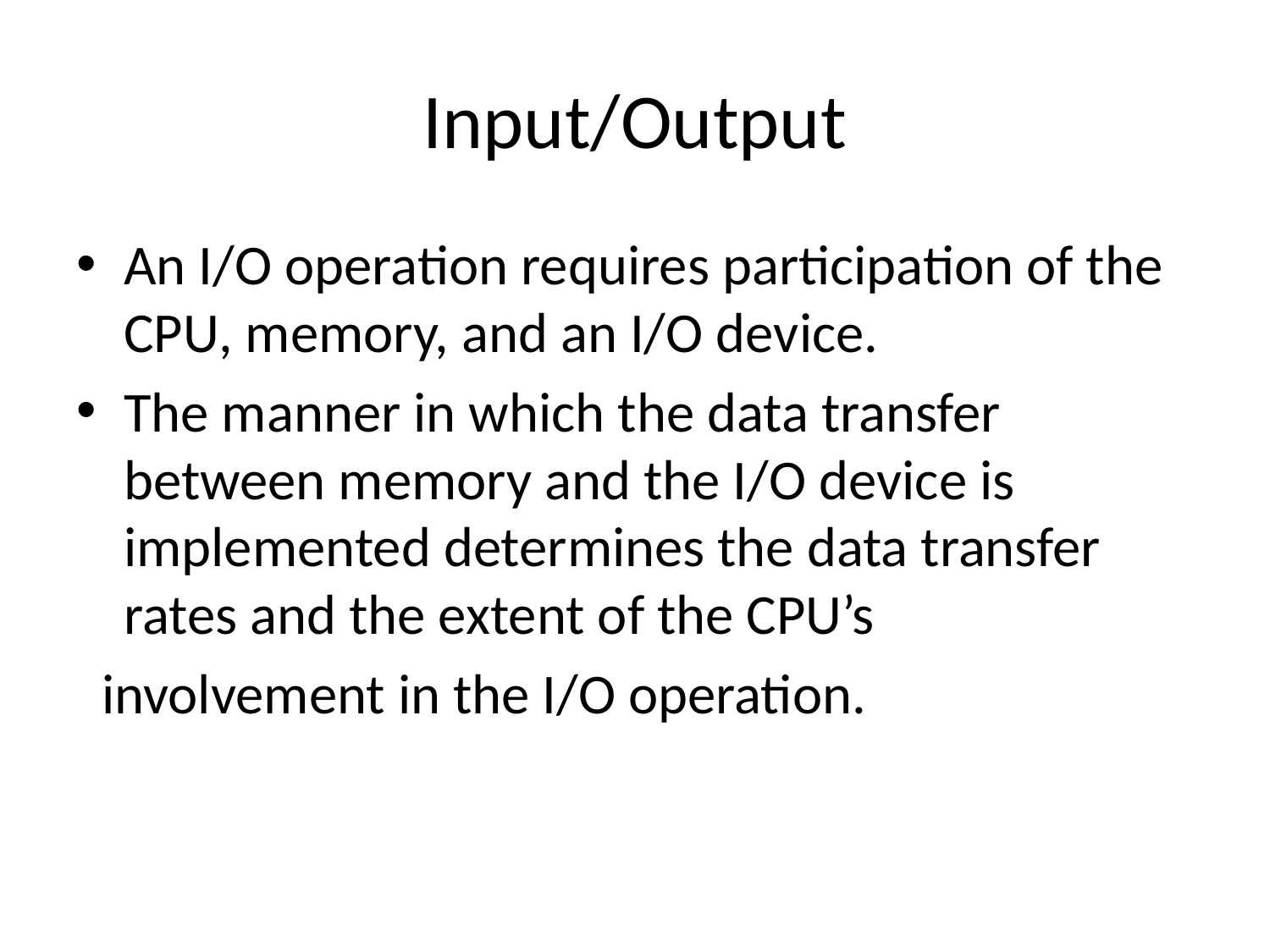

# Input/Output
An I/O operation requires participation of the CPU, memory, and an I/O device.
The manner in which the data transfer between memory and the I/O device is implemented determines the data transfer rates and the extent of the CPU’s
  involvement in the I/O operation.